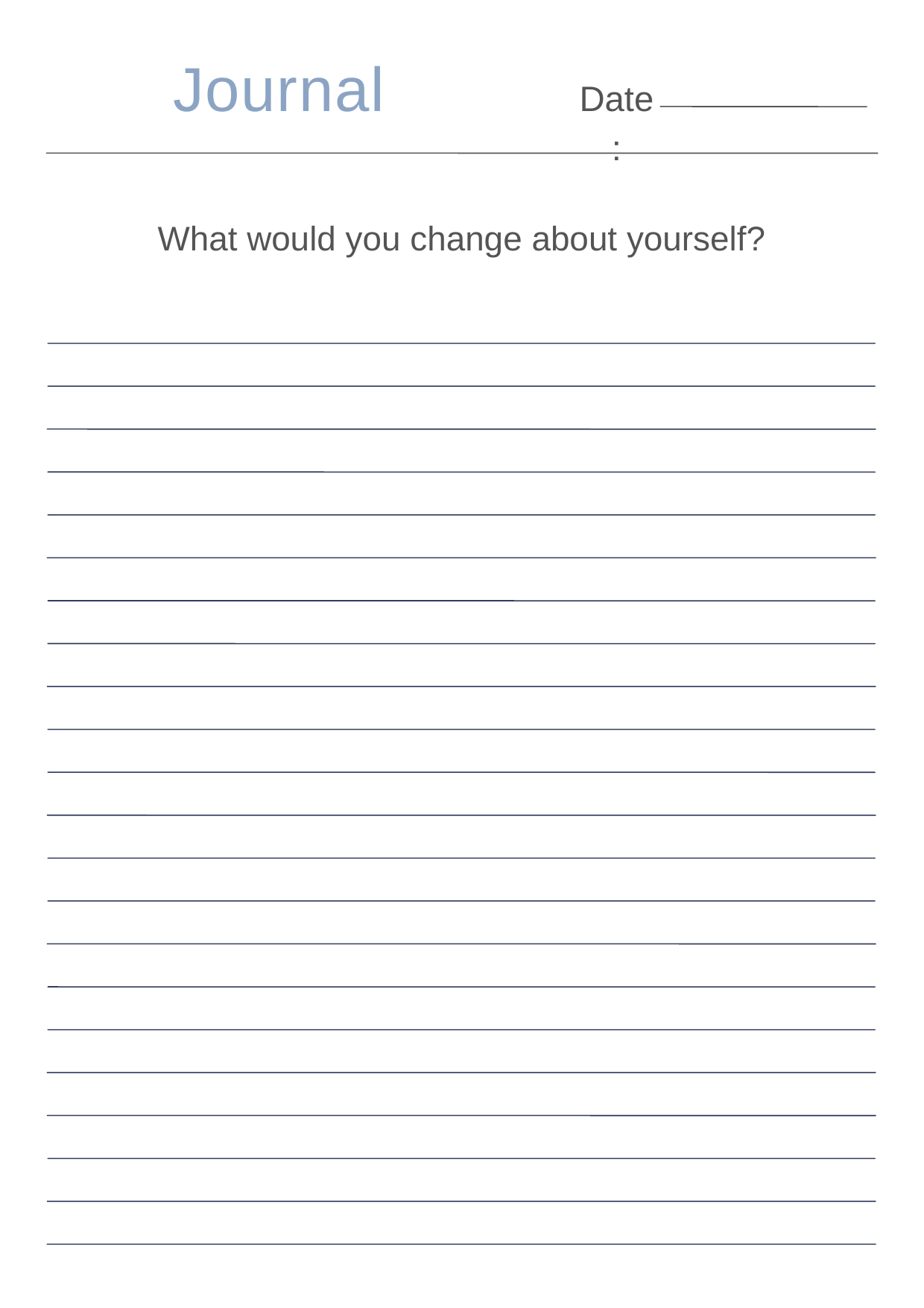

Journal
Date:

What would you change about yourself?